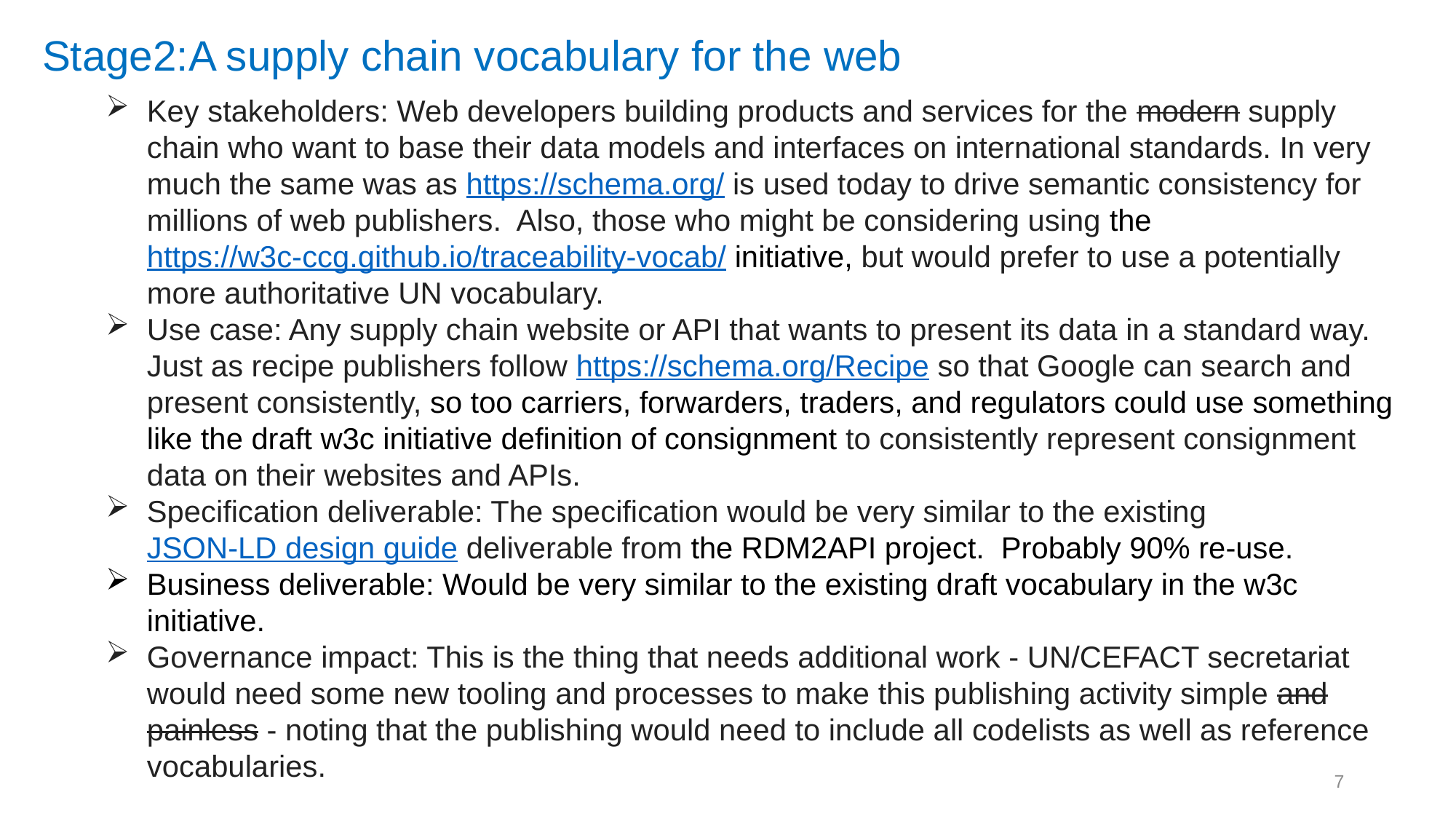

Stage2:A supply chain vocabulary for the web
Key stakeholders: Web developers building products and services for the modern supply chain who want to base their data models and interfaces on international standards. In very much the same was as https://schema.org/ is used today to drive semantic consistency for millions of web publishers.  Also, those who might be considering using the https://w3c-ccg.github.io/traceability-vocab/ initiative, but would prefer to use a potentially more authoritative UN vocabulary.
Use case: Any supply chain website or API that wants to present its data in a standard way.  Just as recipe publishers follow https://schema.org/Recipe so that Google can search and present consistently, so too carriers, forwarders, traders, and regulators could use something like the draft w3c initiative definition of consignment to consistently represent consignment data on their websites and APIs.
Specification deliverable: The specification would be very similar to the existing JSON-LD design guide deliverable from the RDM2API project.  Probably 90% re-use.
Business deliverable: Would be very similar to the existing draft vocabulary in the w3c initiative.
Governance impact: This is the thing that needs additional work - UN/CEFACT secretariat would need some new tooling and processes to make this publishing activity simple and painless - noting that the publishing would need to include all codelists as well as reference vocabularies.

7